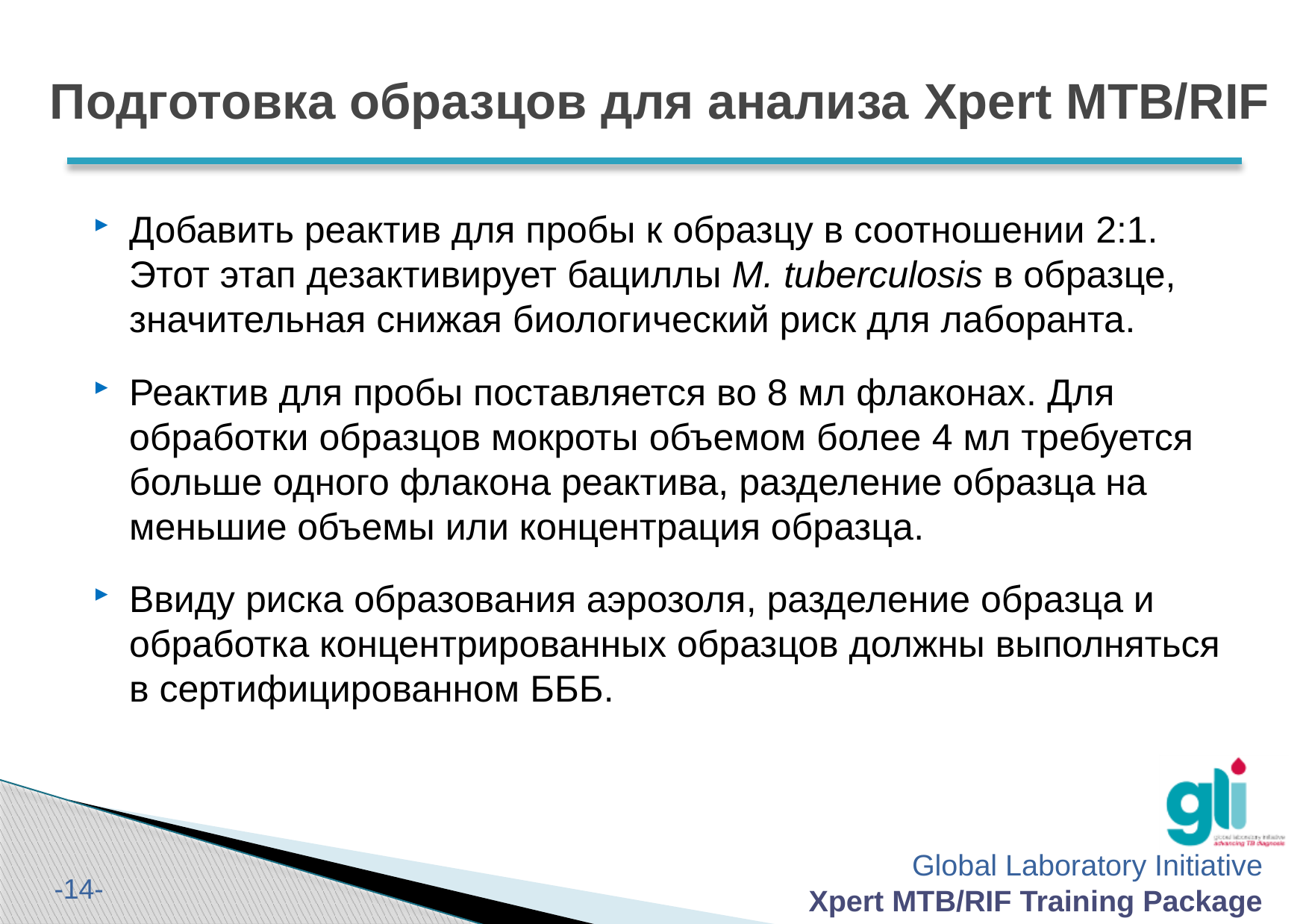

# Подготовка образцов для анализа Xpert MTB/RIF
Добавить реактив для пробы к образцу в соотношении 2:1. Этот этап дезактивирует бациллы M. tuberculosis в образце, значительная снижая биологический риск для лаборанта.
Реактив для пробы поставляется во 8 мл флаконах. Для обработки образцов мокроты объемом более 4 мл требуется больше одного флакона реактива, разделение образца на меньшие объемы или концентрация образца.
Ввиду риска образования аэрозоля, разделение образца и обработка концентрированных образцов должны выполняться в сертифицированном БББ.